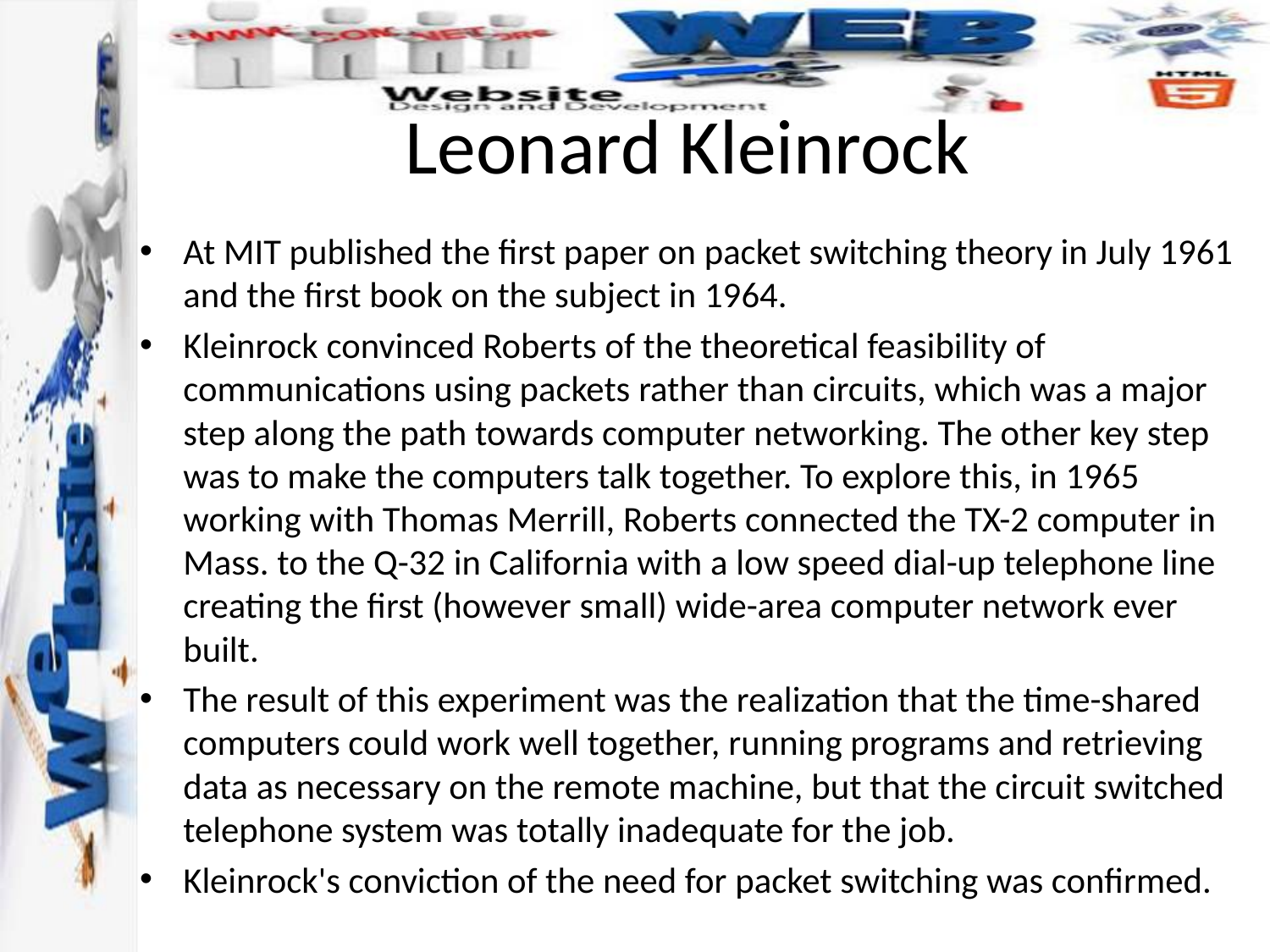

# Leonard Kleinrock
At MIT published the first paper on packet switching theory in July 1961 and the first book on the subject in 1964.
Kleinrock convinced Roberts of the theoretical feasibility of communications using packets rather than circuits, which was a major step along the path towards computer networking. The other key step was to make the computers talk together. To explore this, in 1965 working with Thomas Merrill, Roberts connected the TX-2 computer in Mass. to the Q-32 in California with a low speed dial-up telephone line creating the first (however small) wide-area computer network ever built.
The result of this experiment was the realization that the time-shared computers could work well together, running programs and retrieving data as necessary on the remote machine, but that the circuit switched telephone system was totally inadequate for the job.
Kleinrock's conviction of the need for packet switching was confirmed.